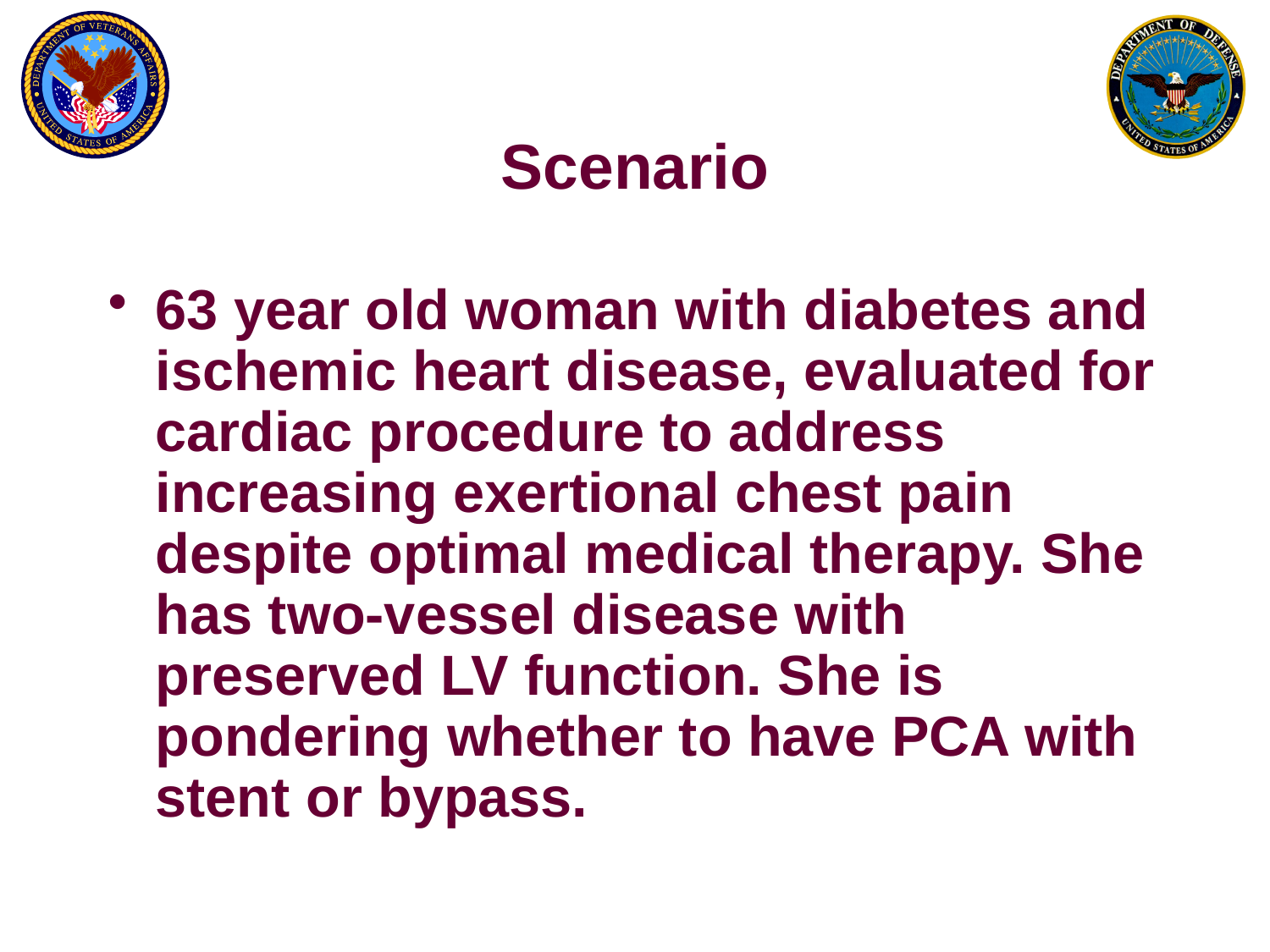

# Scenario
63 year old woman with diabetes and ischemic heart disease, evaluated for cardiac procedure to address increasing exertional chest pain despite optimal medical therapy. She has two-vessel disease with preserved LV function. She is pondering whether to have PCA with stent or bypass.